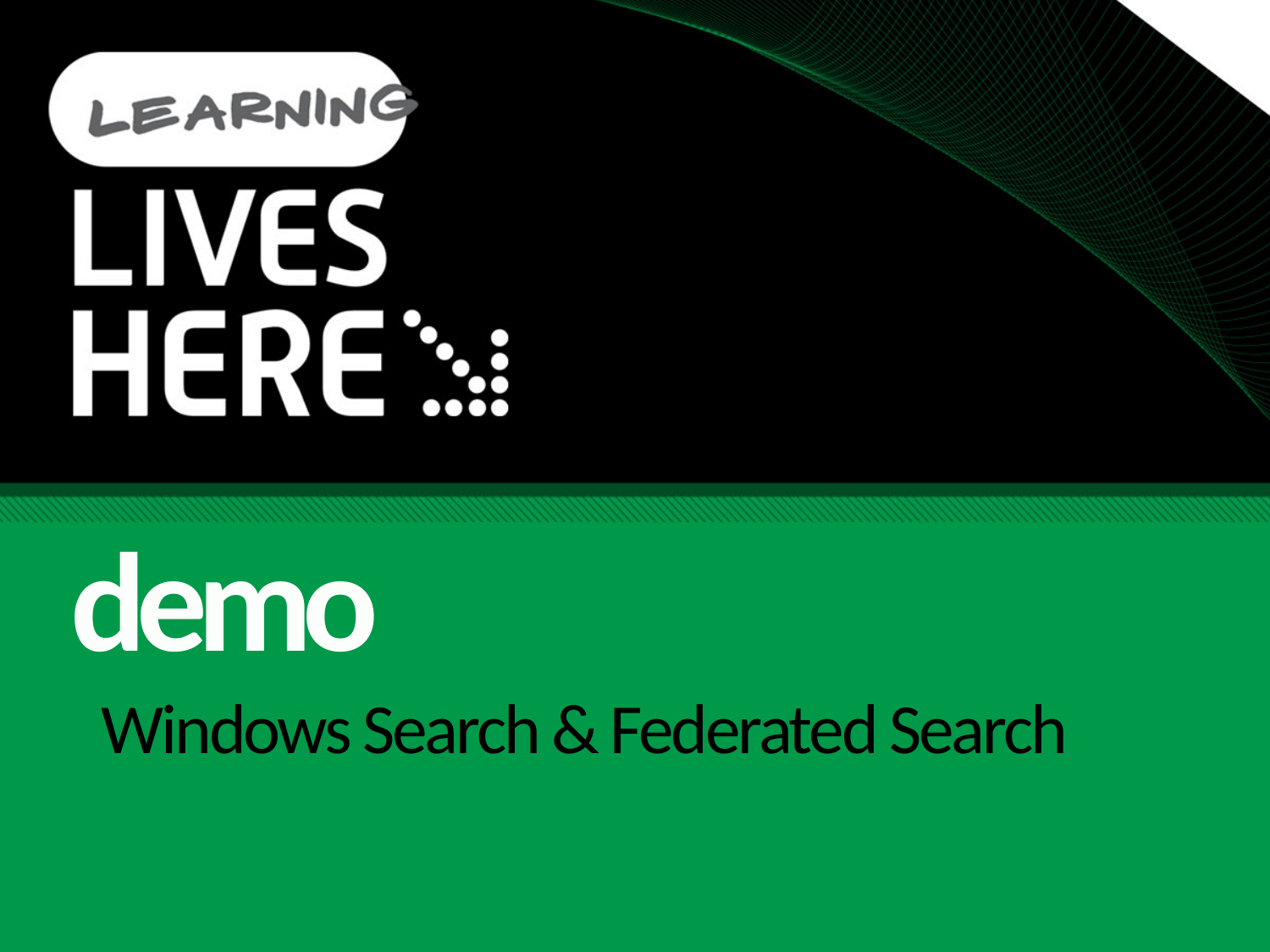

demo
# Windows Search & Federated Search